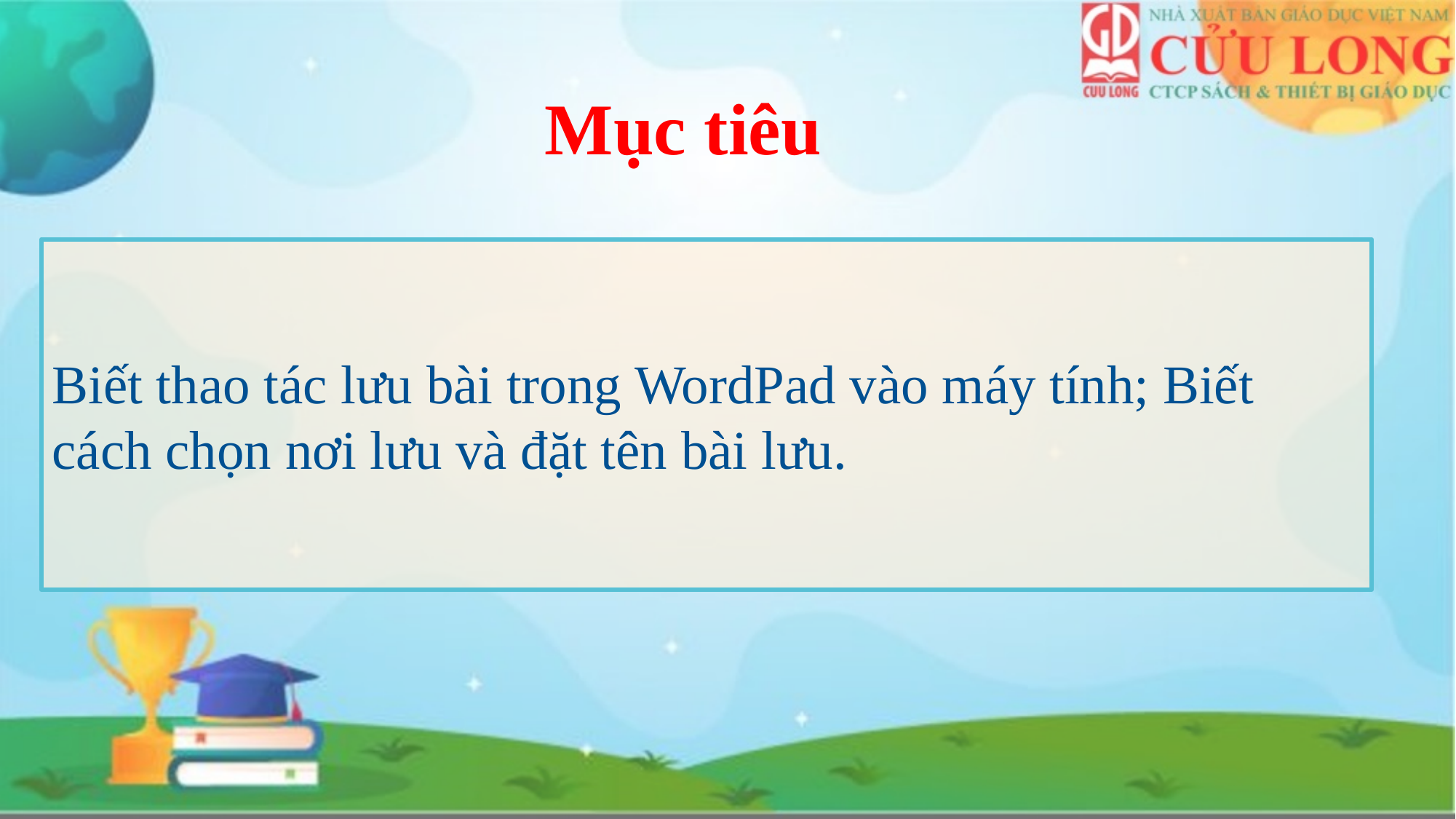

# Mục tiêu
Biết thao tác lưu bài trong WordPad vào máy tính; Biết cách chọn nơi lưu và đặt tên bài lưu.